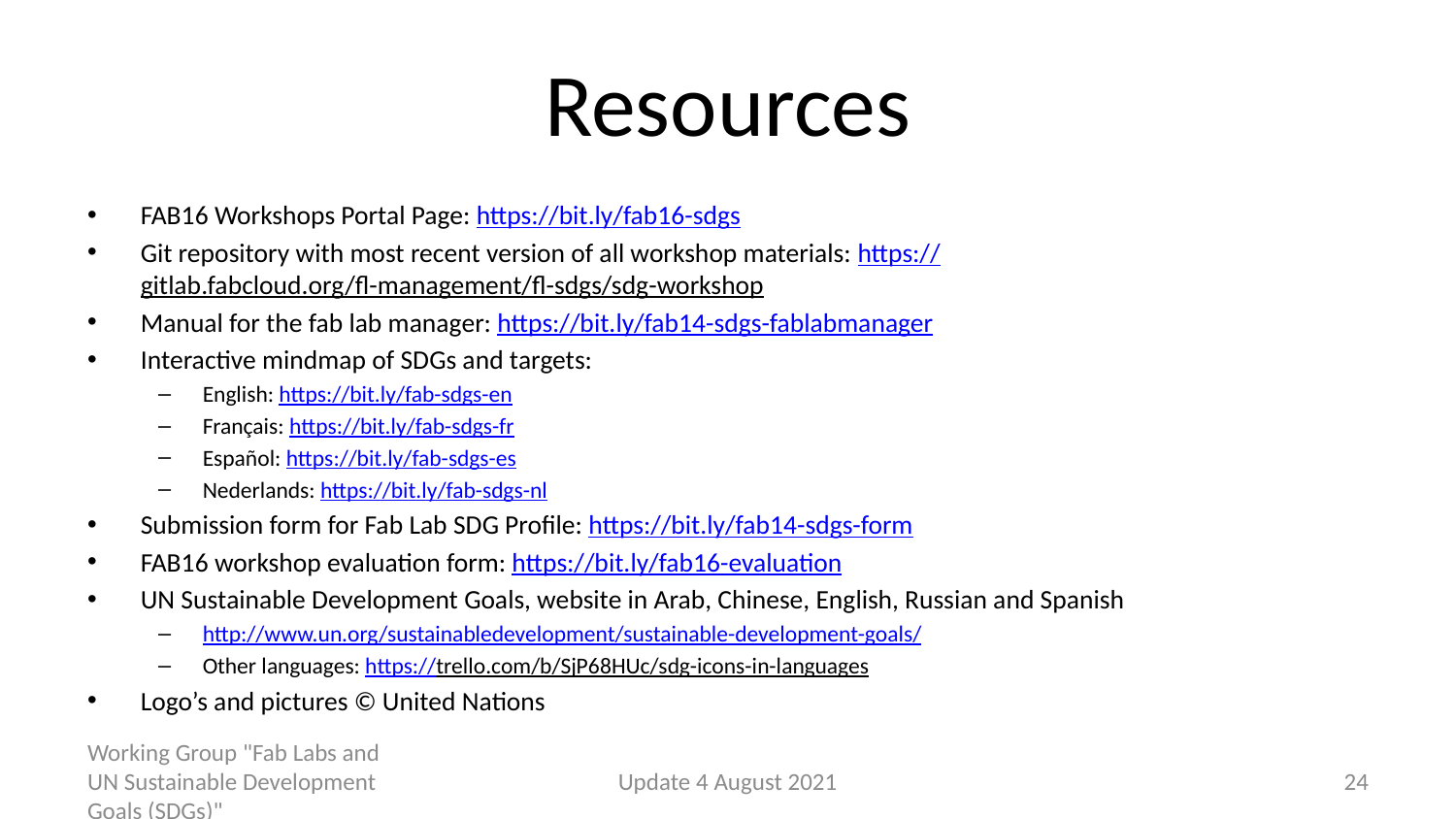

# Resources
FAB16 Workshops Portal Page: https://bit.ly/fab16-sdgs
Git repository with most recent version of all workshop materials: https://gitlab.fabcloud.org/fl-management/fl-sdgs/sdg-workshop
Manual for the fab lab manager: https://bit.ly/fab14-sdgs-fablabmanager
Interactive mindmap of SDGs and targets:
English: https://bit.ly/fab-sdgs-en
Français: https://bit.ly/fab-sdgs-fr
Español: https://bit.ly/fab-sdgs-es
Nederlands: https://bit.ly/fab-sdgs-nl
Submission form for Fab Lab SDG Profile: https://bit.ly/fab14-sdgs-form
FAB16 workshop evaluation form: https://bit.ly/fab16-evaluation
UN Sustainable Development Goals, website in Arab, Chinese, English, Russian and Spanish
http://www.un.org/sustainabledevelopment/sustainable-development-goals/
Other languages: https://trello.com/b/SjP68HUc/sdg-icons-in-languages
Logo’s and pictures © United Nations
Working Group "Fab Labs and UN Sustainable Development Goals (SDGs)"
Update 4 August 2021
24